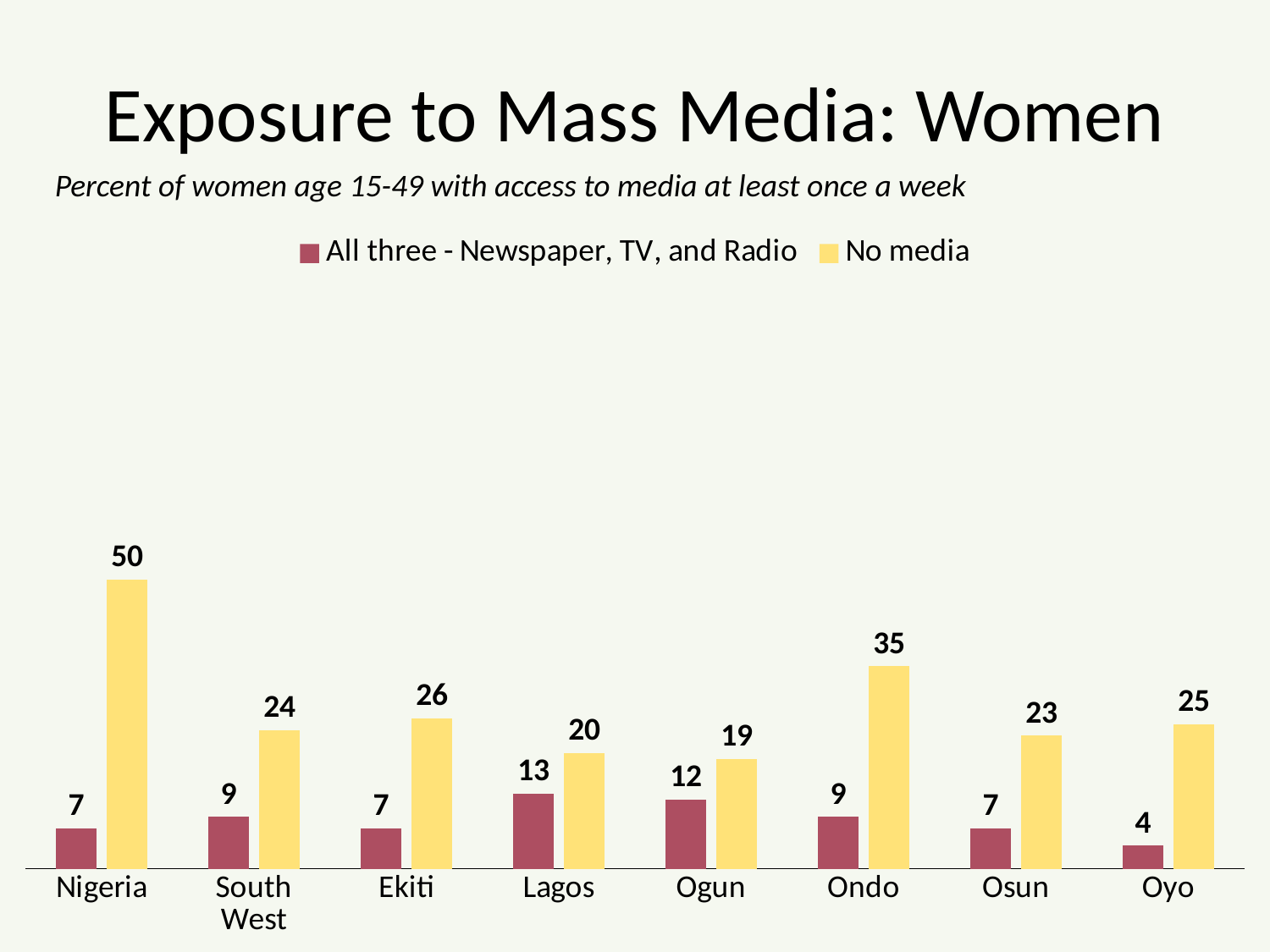

# Exposure to Mass Media: Women
Percent of women age 15-49 with access to media at least once a week

### Chart

| Category | All three - Newspaper, TV, and Radio | No media |
|---|---|---|
| Nigeria | 7.0 | 50.0 |
| South West | 9.0 | 24.0 |
| Ekiti | 7.0 | 26.0 |
| Lagos | 13.0 | 20.0 |
| Ogun | 12.0 | 19.0 |
| Ondo | 9.0 | 35.0 |
| Osun | 7.0 | 23.0 |
| Oyo | 4.0 | 25.0 |